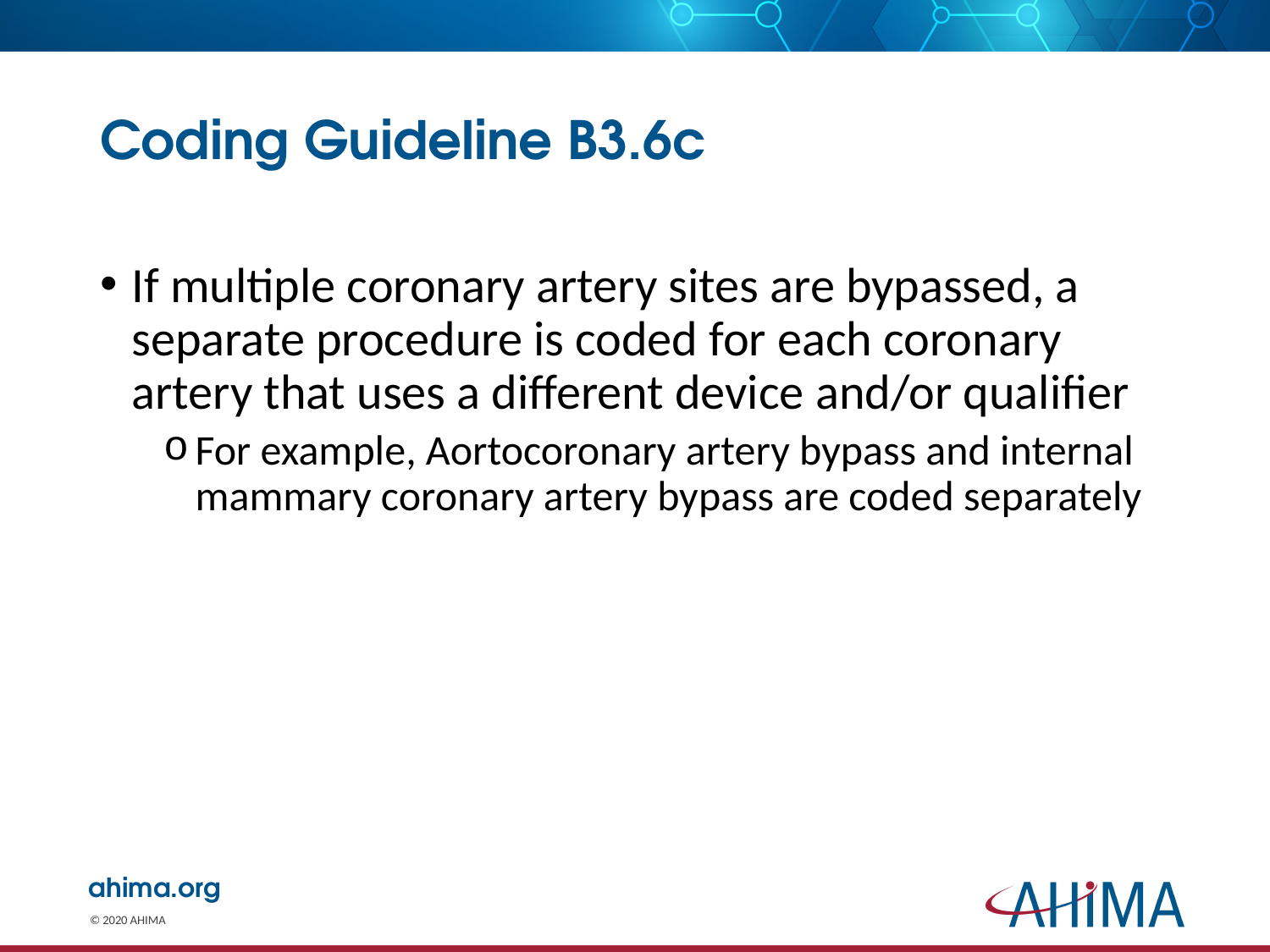

# Coding Guideline B3.6c
If multiple coronary artery sites are bypassed, a separate procedure is coded for each coronary artery that uses a different device and/or qualifier
For example, Aortocoronary artery bypass and internal mammary coronary artery bypass are coded separately